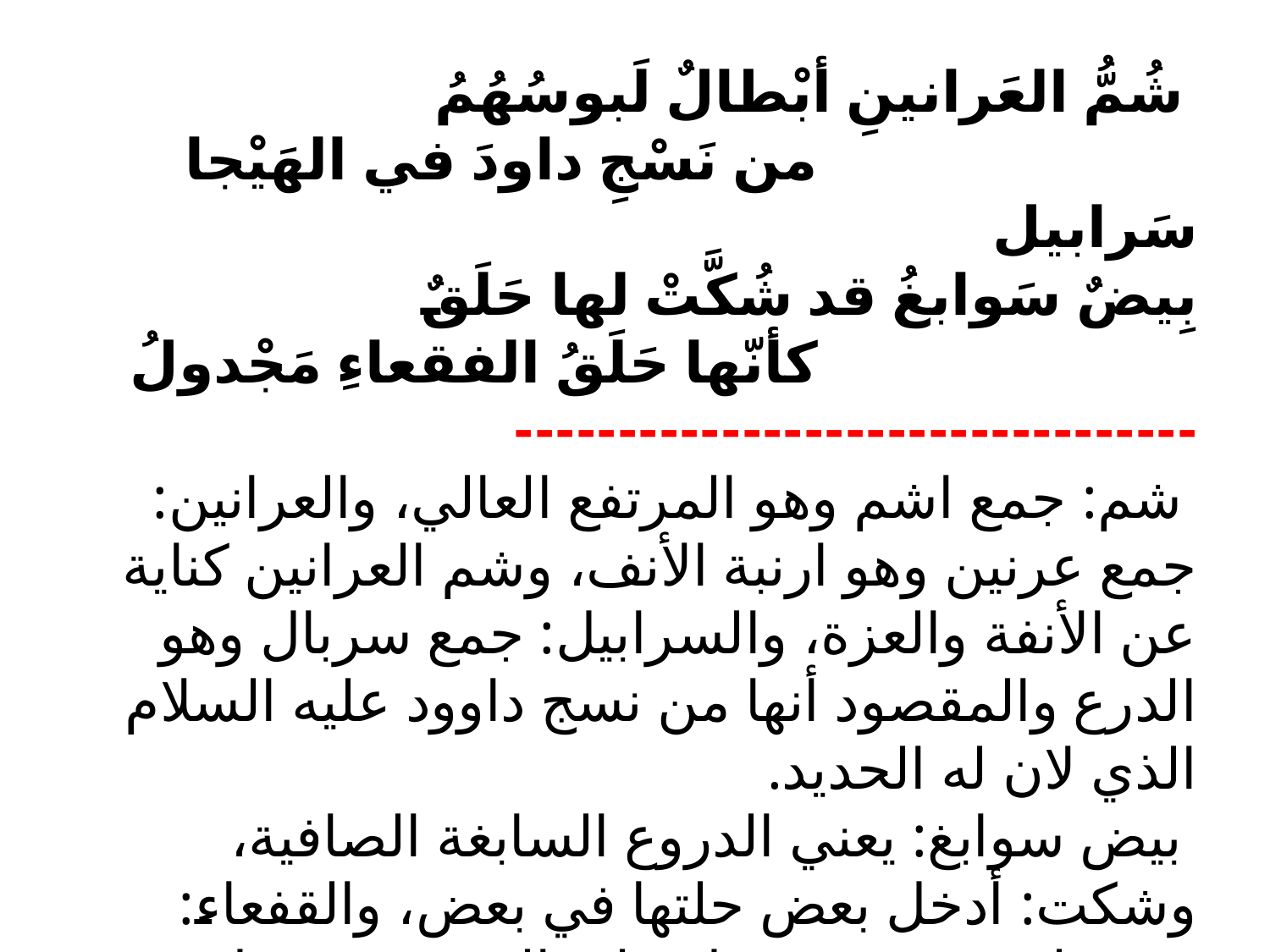

شُمُّ العَرانينِ أبْطالٌ لَبوسُهُمُ 
                          من نَسْجِ داودَ في الهَيْجا سَرابيل
بِيضٌ سَوابغُ قد شُكَّتْ لها حَلَقٌ 
                          كأنّها حَلَقُ الفقعاءِ مَجْدولُ
---------------------------------
 شم: جمع اشم وهو المرتفع العالي، والعرانين: جمع عرنين وهو ارنبة الأنف، وشم العرانين كناية عن الأنفة والعزة، والسرابيل: جمع سربال وهو الدرع والمقصود أنها من نسج داوود عليه السلام الذي لان له الحديد.
 بيض سوابغ: يعني الدروع السابغة الصافية، وشكت: أدخل بعض حلتها في بعض، والقفعاء: شجر له ورق وثمر مثل حلق الدروع. مجدول: محكم الفتل.